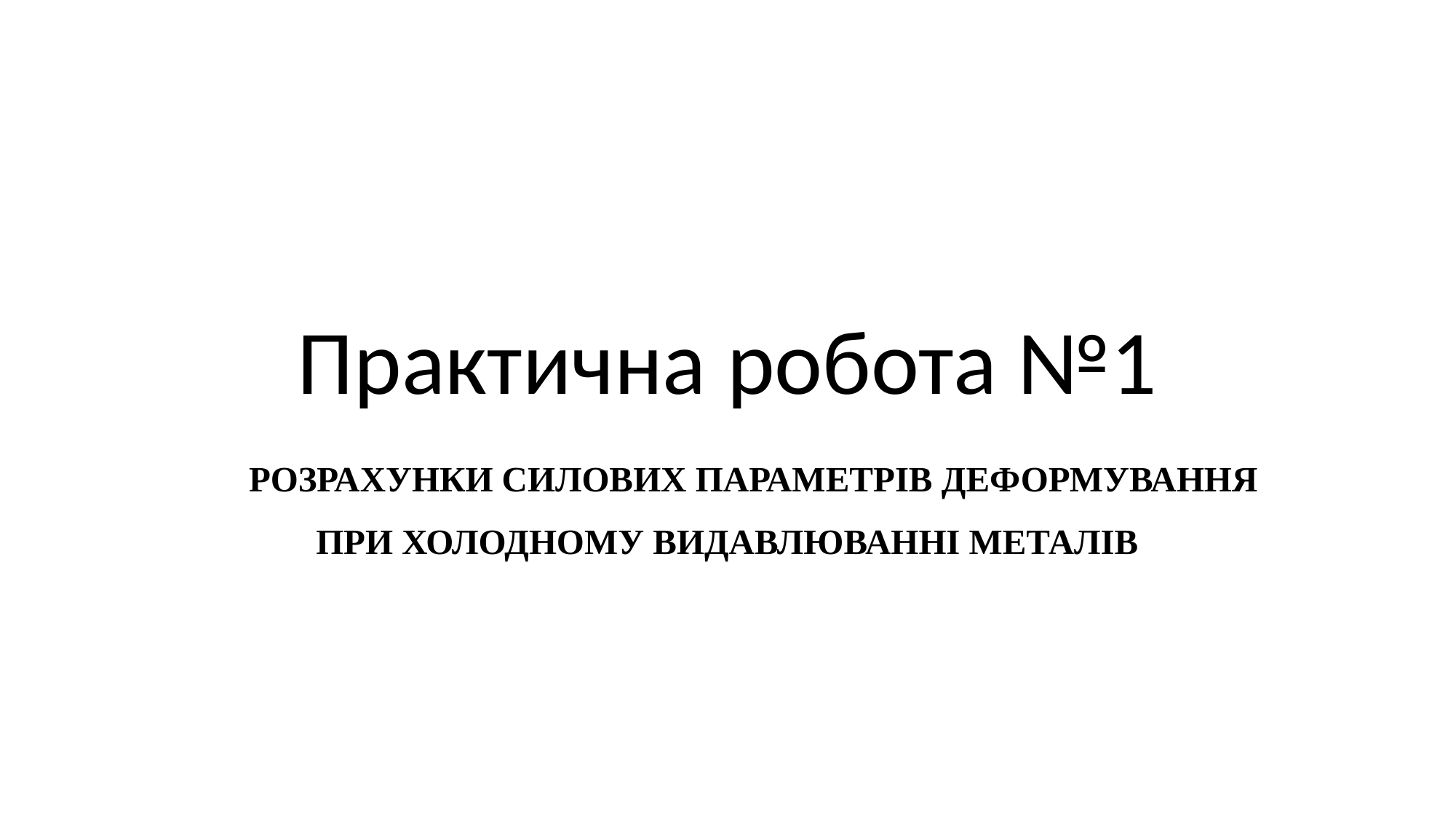

# Практична робота №1
РОЗРАХУНКИ СИЛОВИХ ПАРАМЕТРІВ ДЕФОРМУВАННЯ ПРИ ХОЛОДНОМУ ВИДАВЛЮВАННІ МЕТАЛІВ